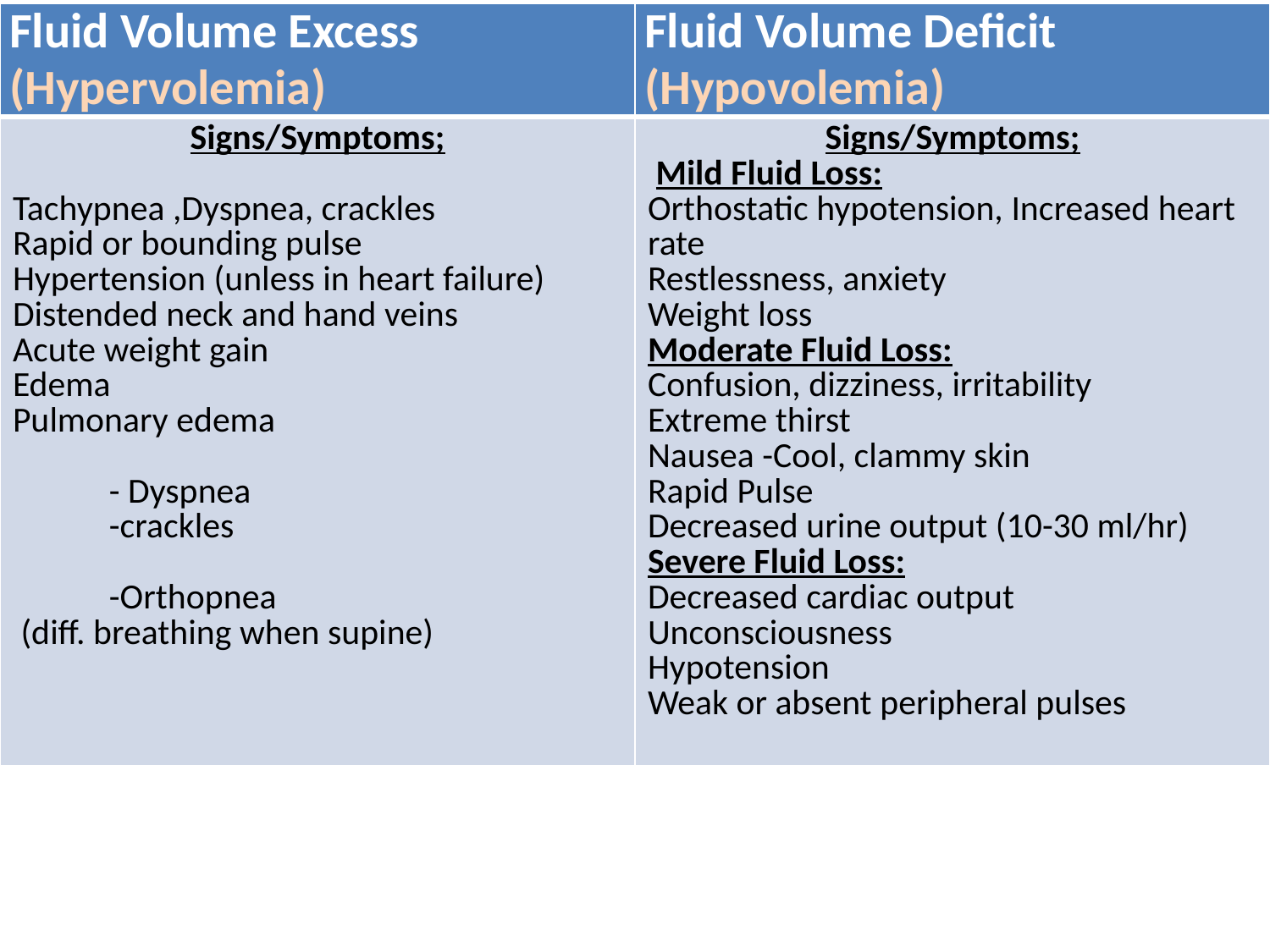

| Fluid Volume Excess (Hypervolemia) | Fluid Volume Deficit (Hypovolemia) |
| --- | --- |
| Signs/Symptoms;   Tachypnea ,Dyspnea, crackles Rapid or bounding pulse Hypertension (unless in heart failure) Distended neck and hand veins Acute weight gain Edema Pulmonary edema - Dyspnea -crackles -Orthopnea (diff. breathing when supine) | Signs/Symptoms;  Mild Fluid Loss: Orthostatic hypotension, Increased heart rate Restlessness, anxiety Weight loss Moderate Fluid Loss: Confusion, dizziness, irritability Extreme thirst Nausea -Cool, clammy skin Rapid Pulse Decreased urine output (10-30 ml/hr) Severe Fluid Loss: Decreased cardiac output Unconsciousness Hypotension Weak or absent peripheral pulses |
#